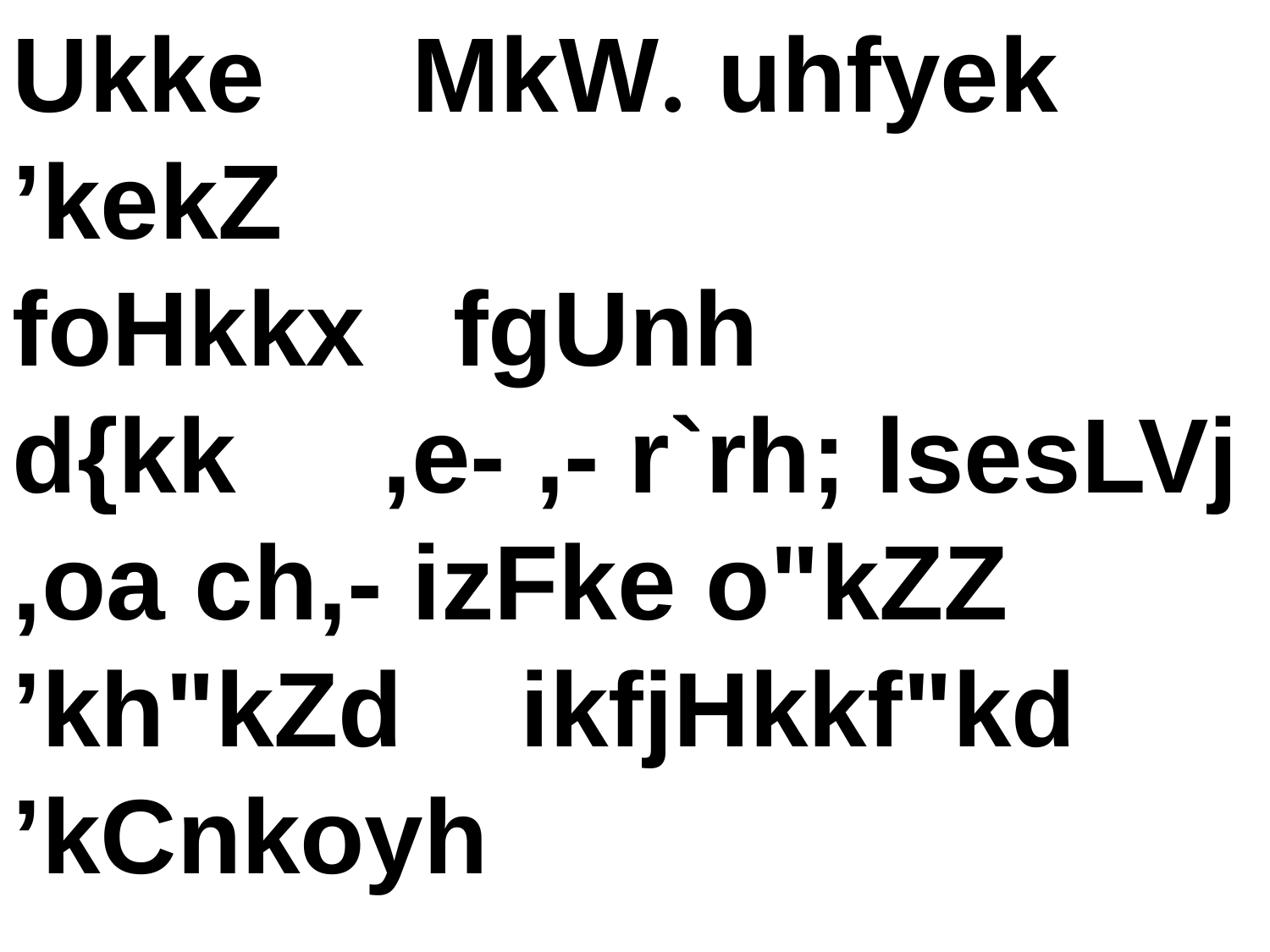

Ukke     MkW. uhfyek ’kekZ
foHkkx   fgUnh
d{kk     ,e- ,- r`rh; lsesLVj ,oa ch,- izFke o"kZZ
’kh"kZd    ikfjHkkf"kd ’kCnkoyh